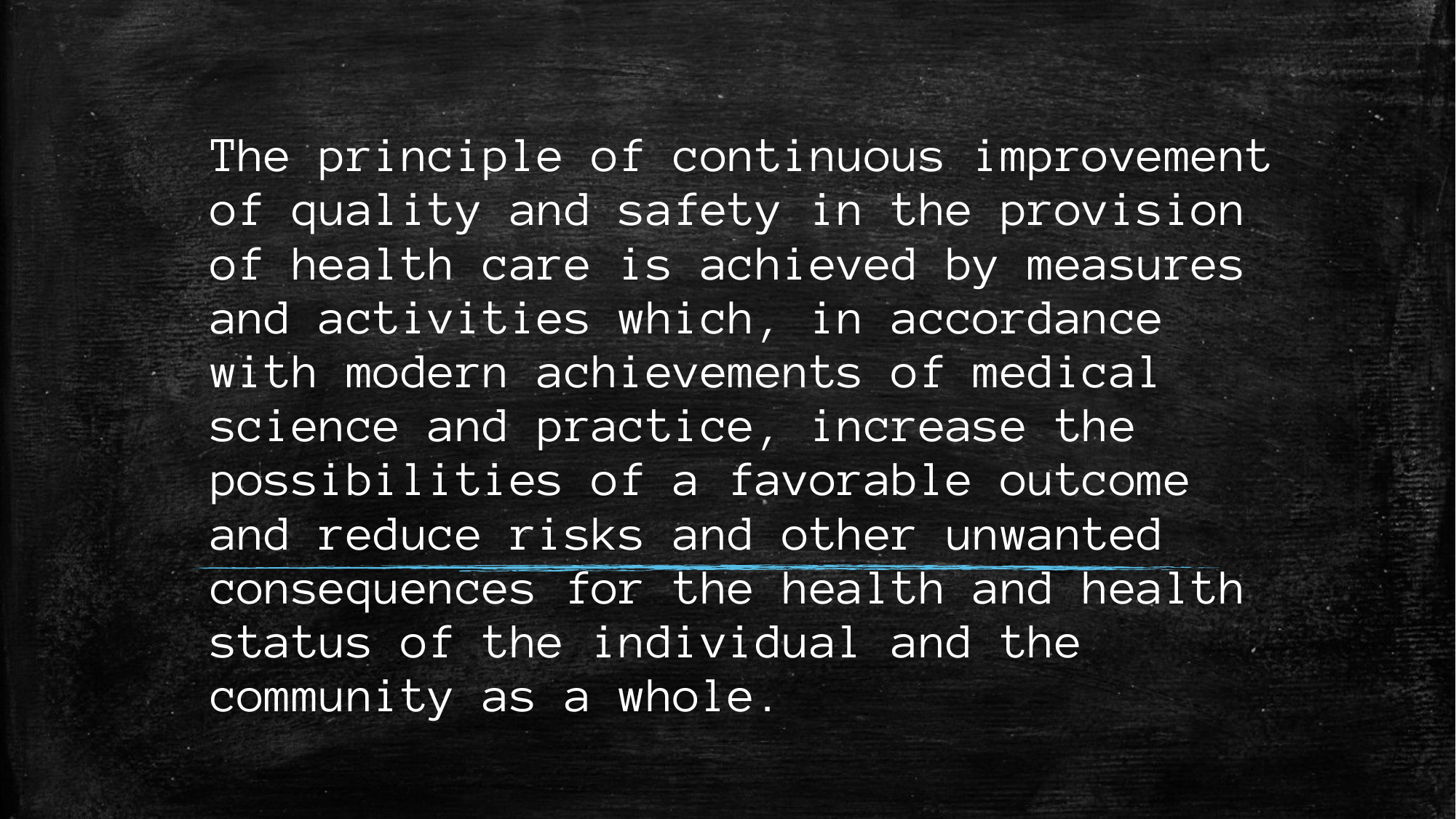

# The principle of continuous improvement of quality and safety in the provision of health care is achieved by measures and activities which, in accordance with modern achievements of medical science and practice, increase the possibilities of a favorable outcome and reduce risks and other unwanted consequences for the health and health status of the individual and the community as a whole.